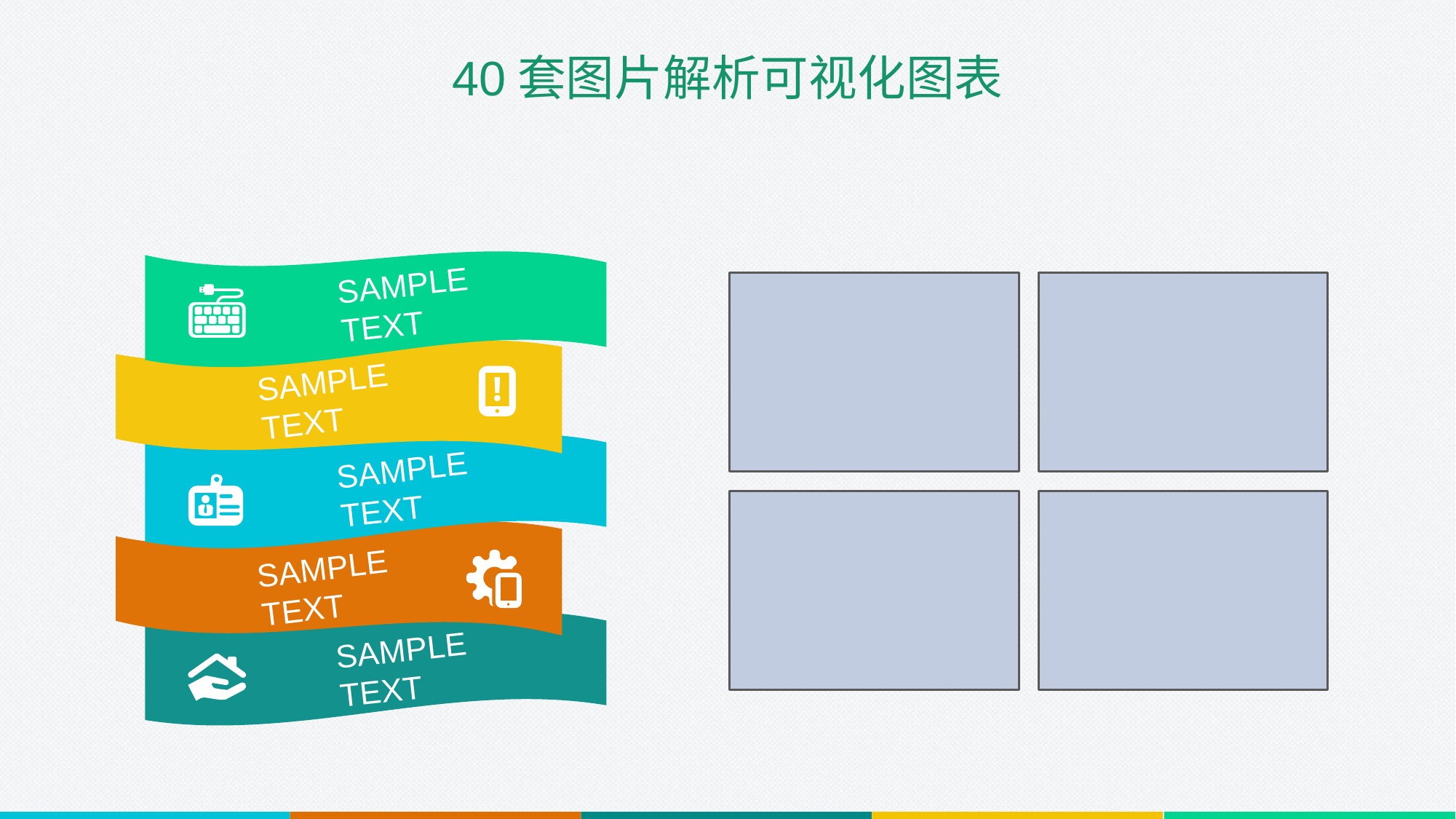

SAMPLE TEXT

SAMPLE TEXT

SAMPLE TEXT

SAMPLE TEXT

SAMPLE TEXT